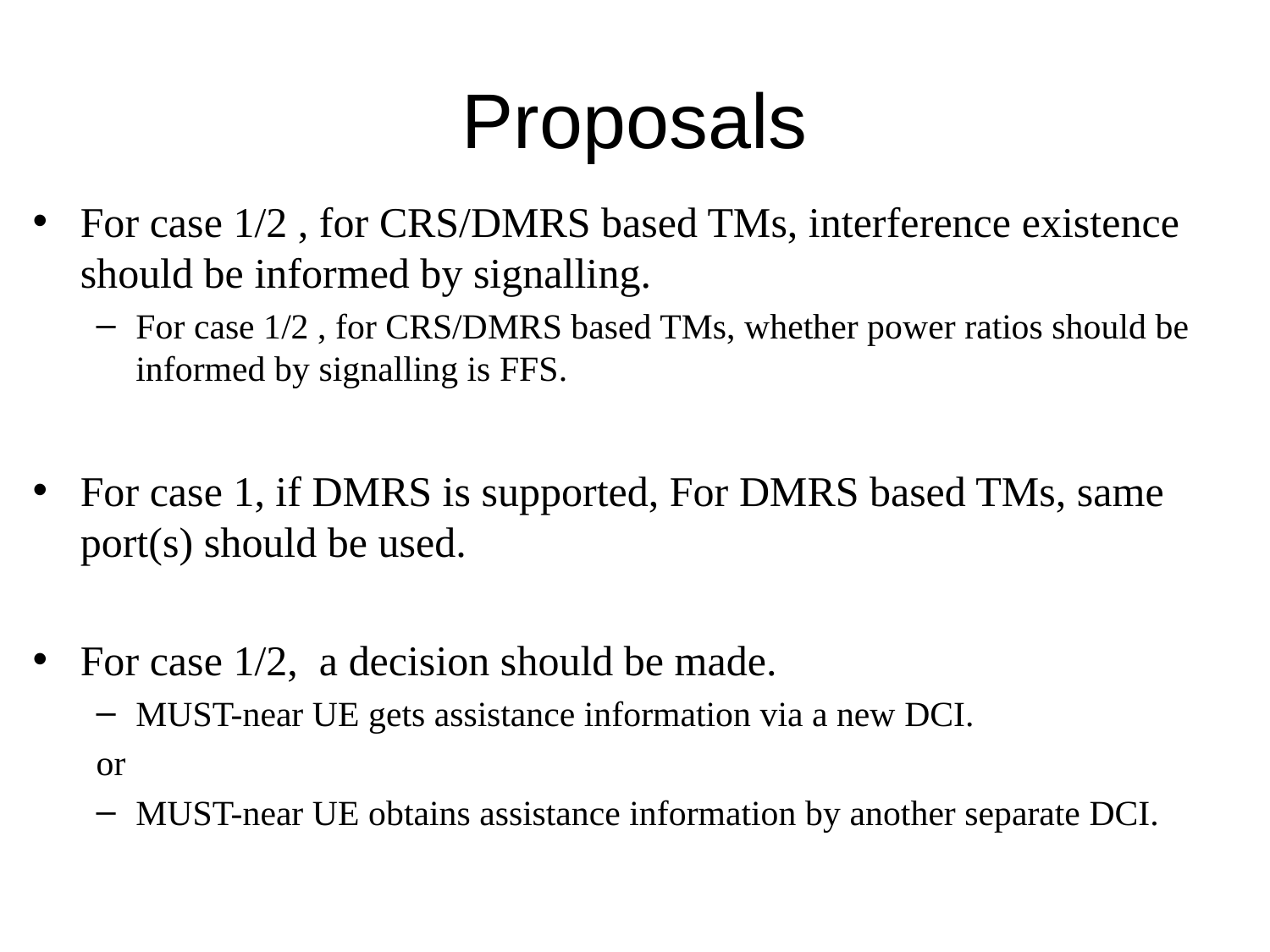

# Proposals
For case 1/2 , for CRS/DMRS based TMs, interference existence    should be informed by signalling.
For case 1/2 , for CRS/DMRS based TMs, whether power ratios should be     informed by signalling is FFS.

For case 1, if DMRS is supported, For DMRS based TMs, same     port(s) should be used.

For case 1/2,  a decision should be made.
MUST-near UE gets assistance information via a new DCI.
or
MUST-near UE obtains assistance information by another separate DCI.